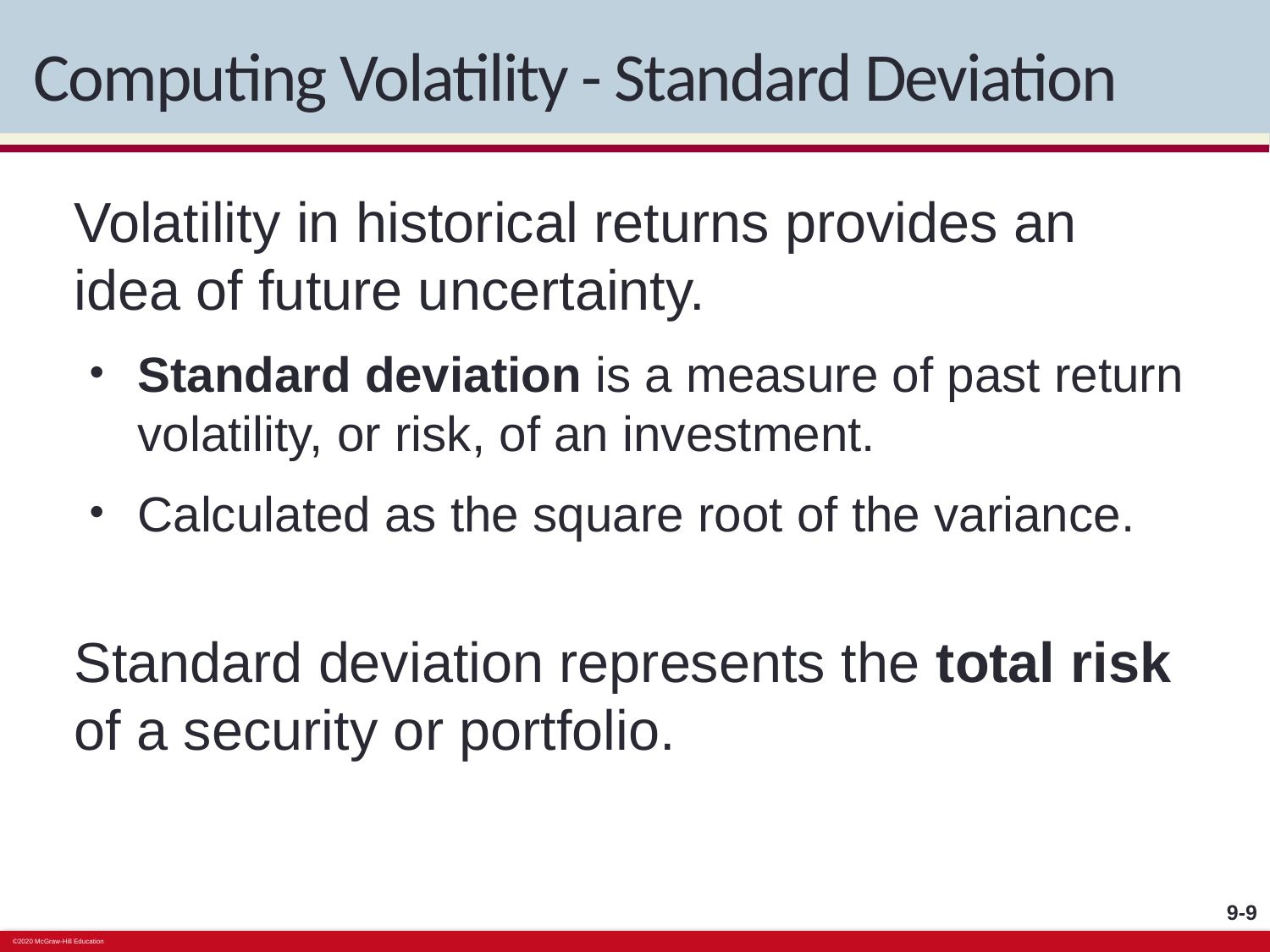

# Computing Volatility - Standard Deviation
Volatility in historical returns provides an idea of future uncertainty.
Standard deviation is a measure of past return volatility, or risk, of an investment.
Calculated as the square root of the variance.
Standard deviation represents the total risk of a security or portfolio.